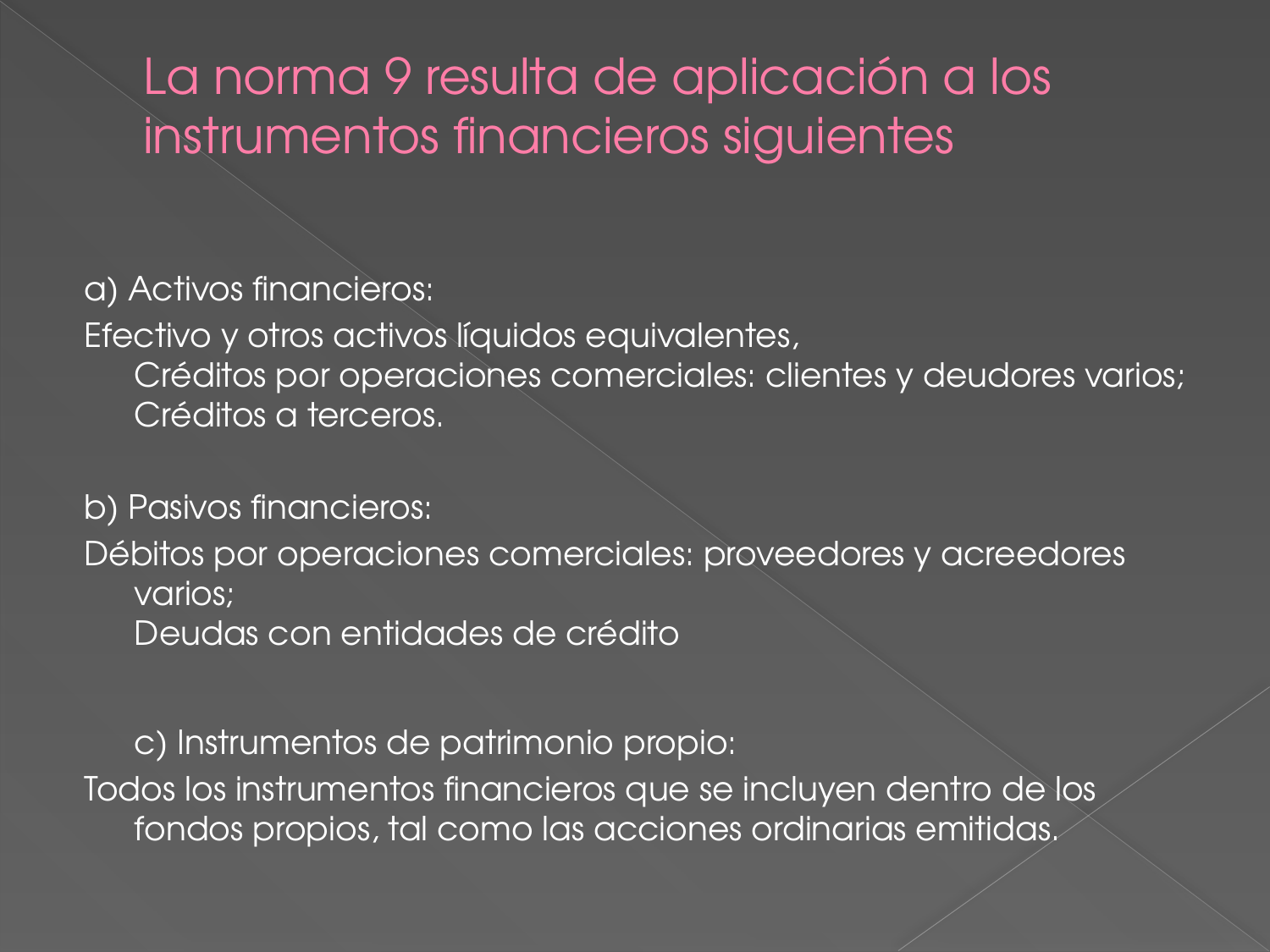

# La norma 9 resulta de aplicación a los instrumentos financieros siguientes
a) Activos financieros:
Efectivo y otros activos líquidos equivalentes,
Créditos por operaciones comerciales: clientes y deudores varios;
Créditos a terceros.

b) Pasivos financieros:
Débitos por operaciones comerciales: proveedores y acreedores varios;
Deudas con entidades de crédito
c) Instrumentos de patrimonio propio:
Todos los instrumentos financieros que se incluyen dentro de los fondos propios, tal como las acciones ordinarias emitidas.